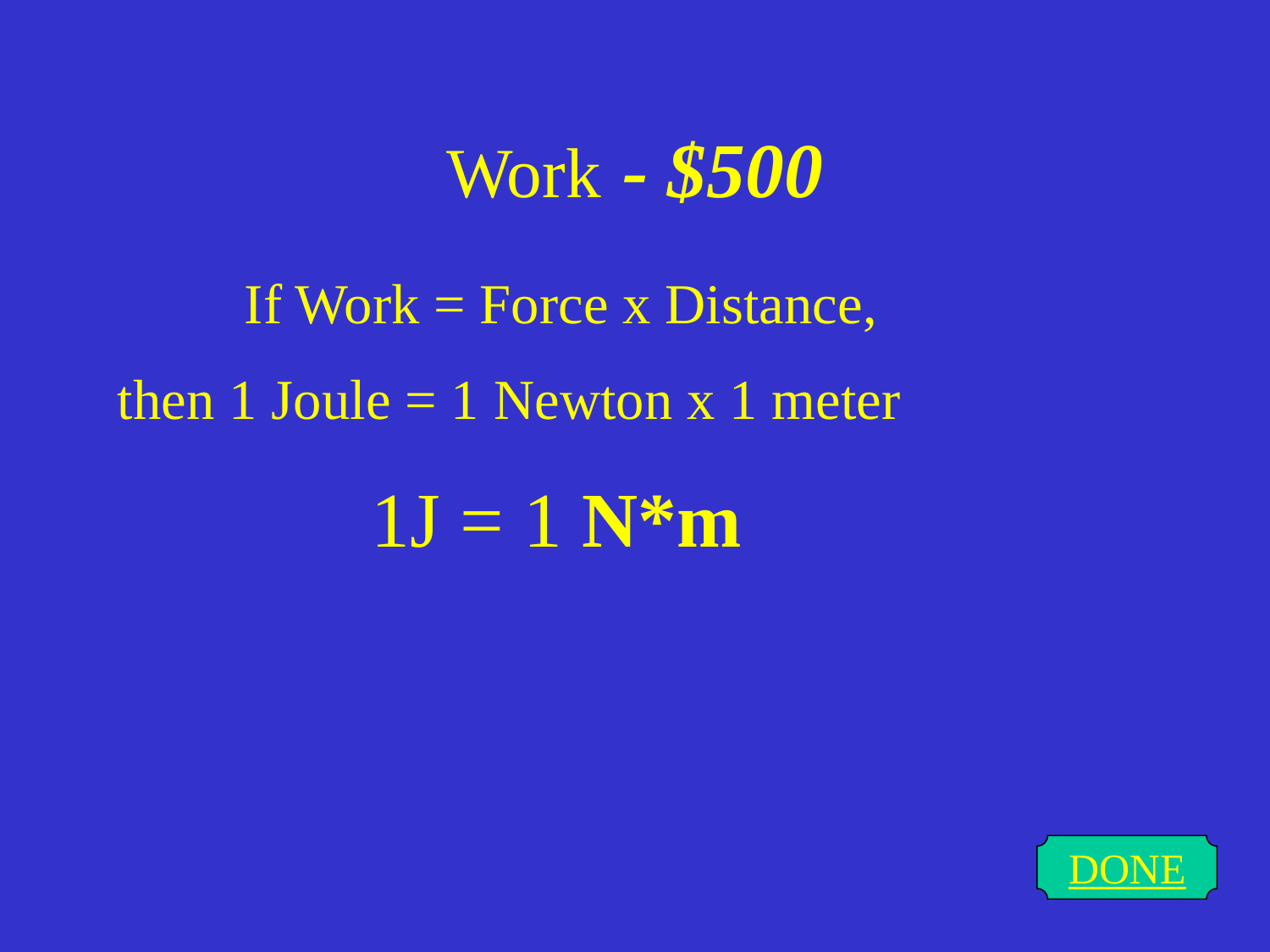

# Work - $500
	If Work = Force x Distance,
then 1 Joule = 1 Newton x 1 meter
		1J = 1 N*m

DONE